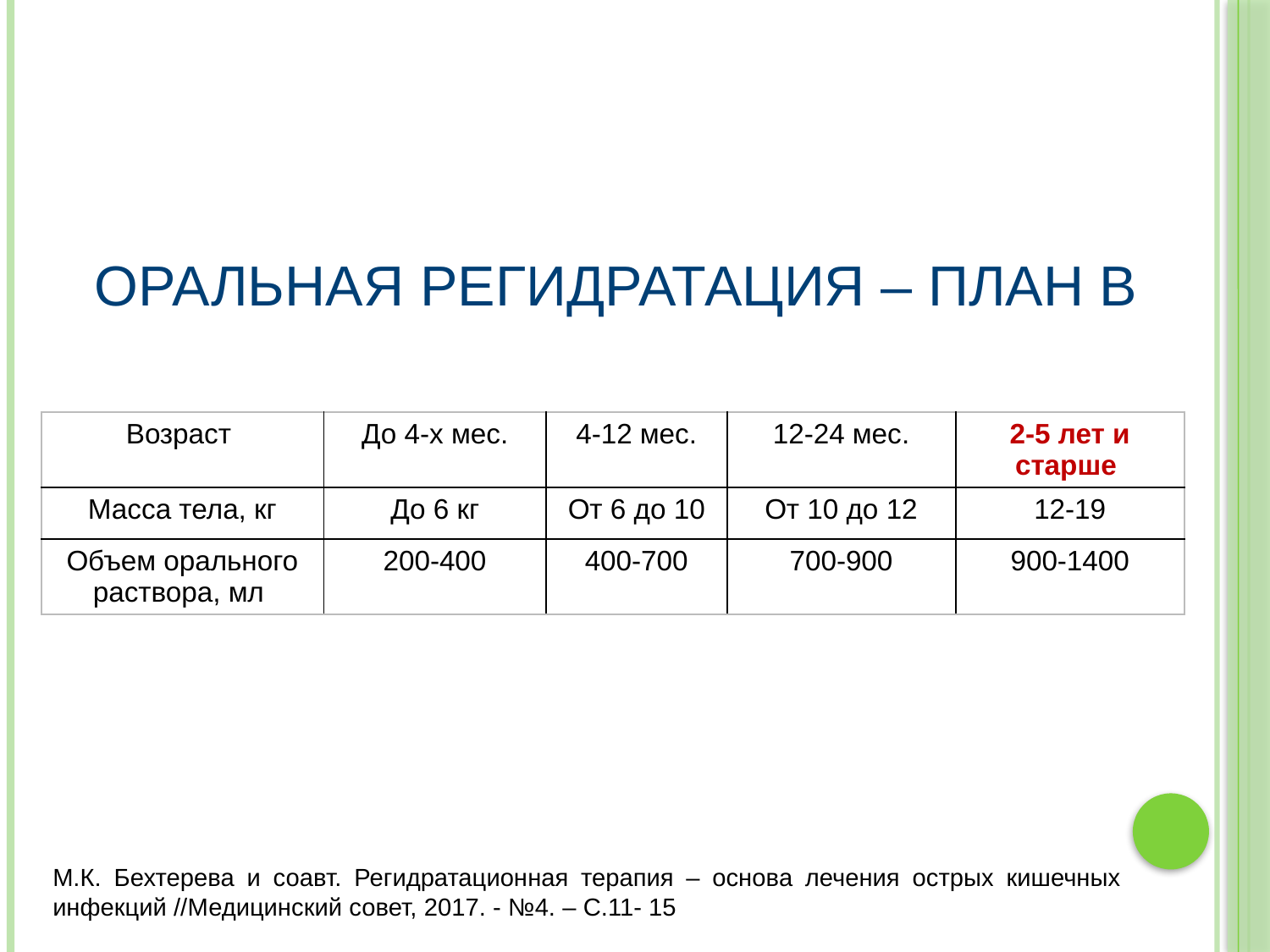

# Оральная регидратация – план В
| Возраст | До 4-х мес. | 4-12 мес. | 12-24 мес. | 2-5 лет и старше |
| --- | --- | --- | --- | --- |
| Масса тела, кг | До 6 кг | От 6 до 10 | От 10 до 12 | 12-19 |
| Объем орального раствора, мл | 200-400 | 400-700 | 700-900 | 900-1400 |
М.К. Бехтерева и соавт. Регидратационная терапия – основа лечения острых кишечных инфекций //Медицинский совет, 2017. - №4. – С.11- 15